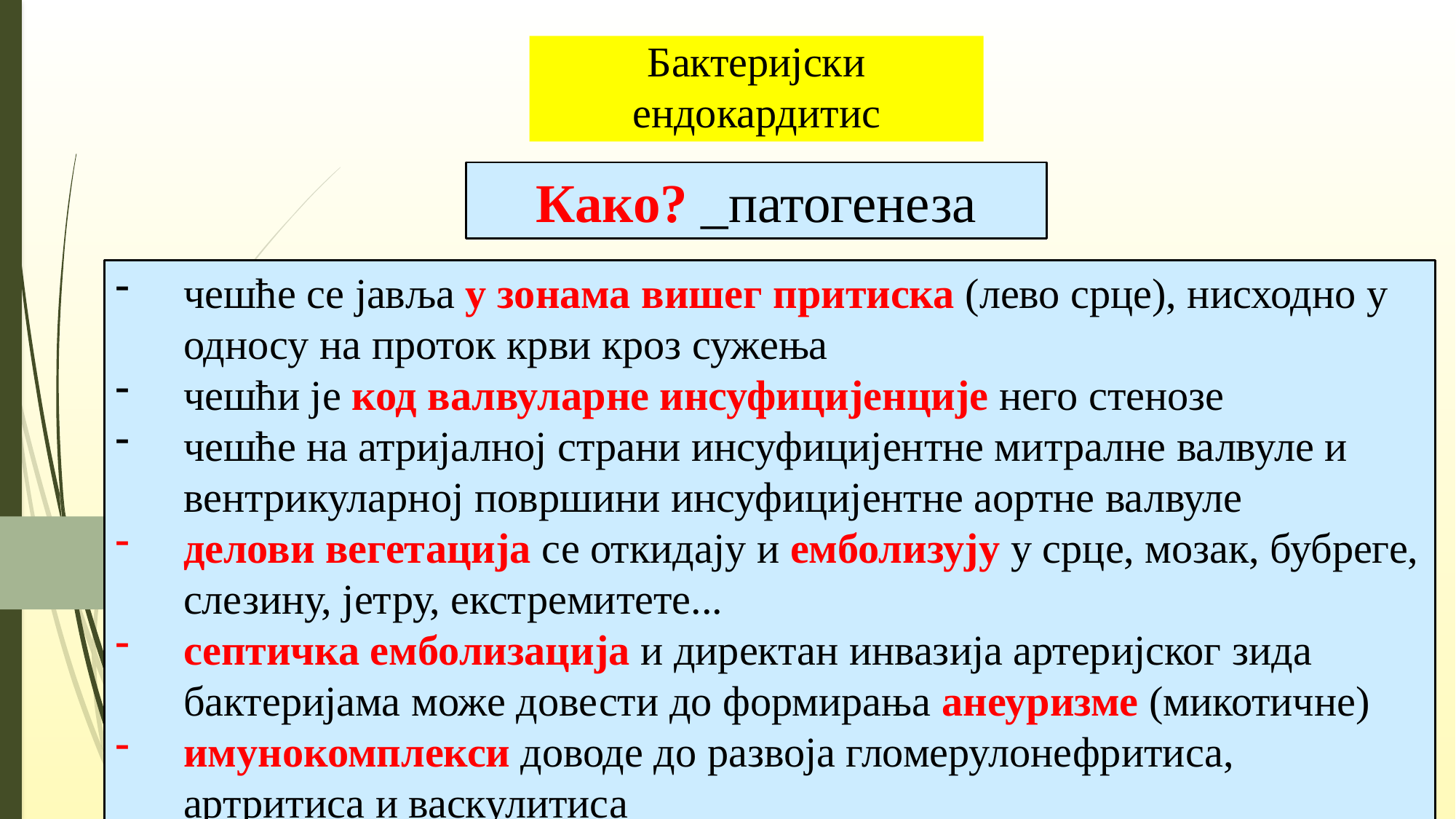

# Бактеријски ендокардитис
Како? _патогенеза
чешће се јавља у зонама вишег притиска (лево срце), нисходно у односу на проток крви кроз сужења
чешћи је код валвуларне инсуфицијенције него стенозе
чешће на атријалној страни инсуфицијентне митралне валвуле и вентрикуларној површини инсуфицијентне аортне валвуле
делови вегетација се откидају и емболизују у срце, мозак, бубреге, слезину, јетру, екстремитете...
септичка емболизација и директан инвазија артеријског зида бактеријама може довести до формирања анеуризме (микотичне)
имунокомплекси доводе до развоја гломерулонефритиса, артритиса и васкулитиса